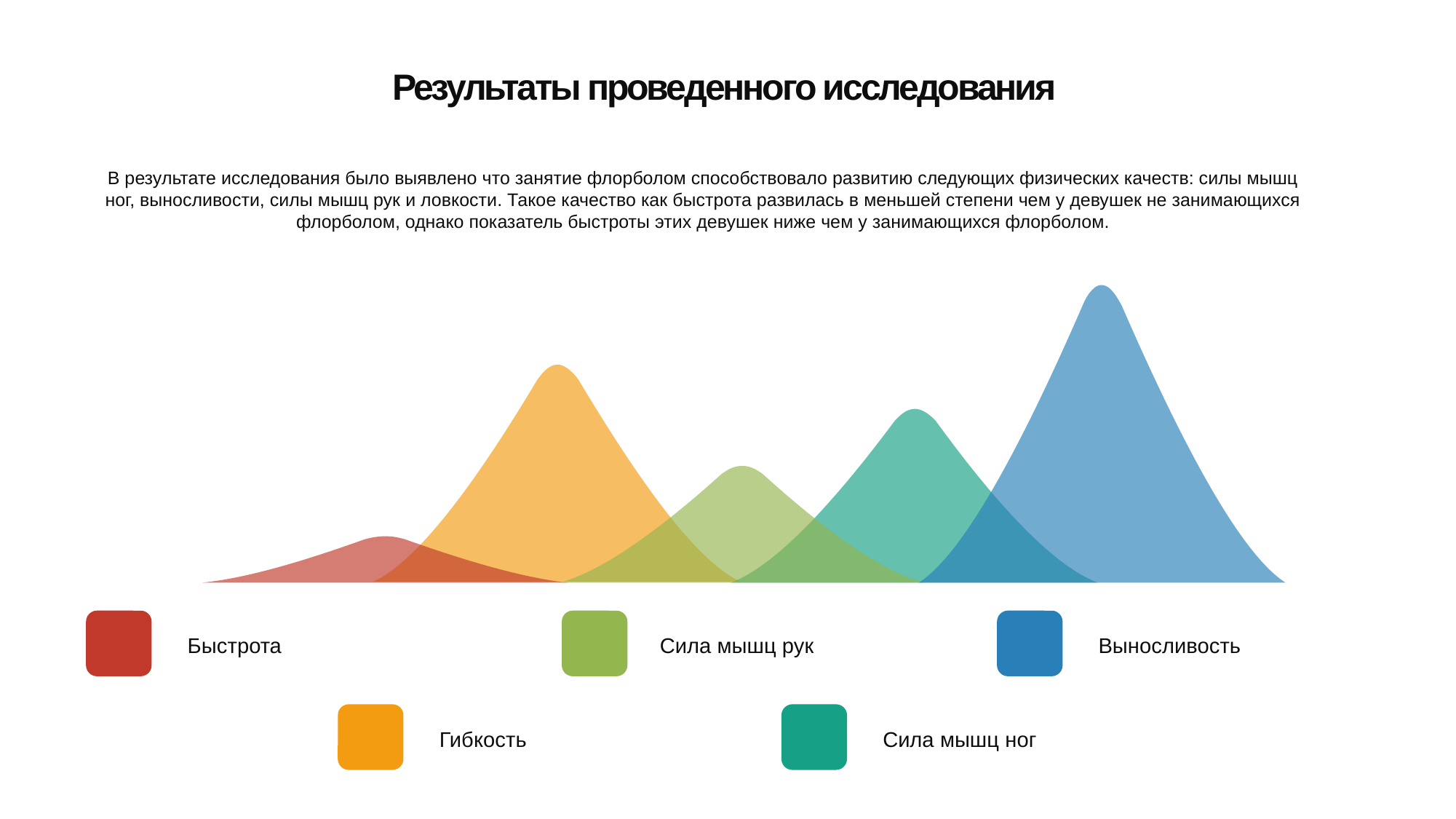

Результаты проведенного исследования
В результате исследования было выявлено что занятие флорболом способствовало развитию следующих физических качеств: силы мышц ног, выносливости, силы мышц рук и ловкости. Такое качество как быстрота развилась в меньшей степени чем у девушек не занимающихся флорболом, однако показатель быстроты этих девушек ниже чем у занимающихся флорболом.

Быстрота
Сила мышц рук
Выносливость

Гибкость
Сила мышц ног